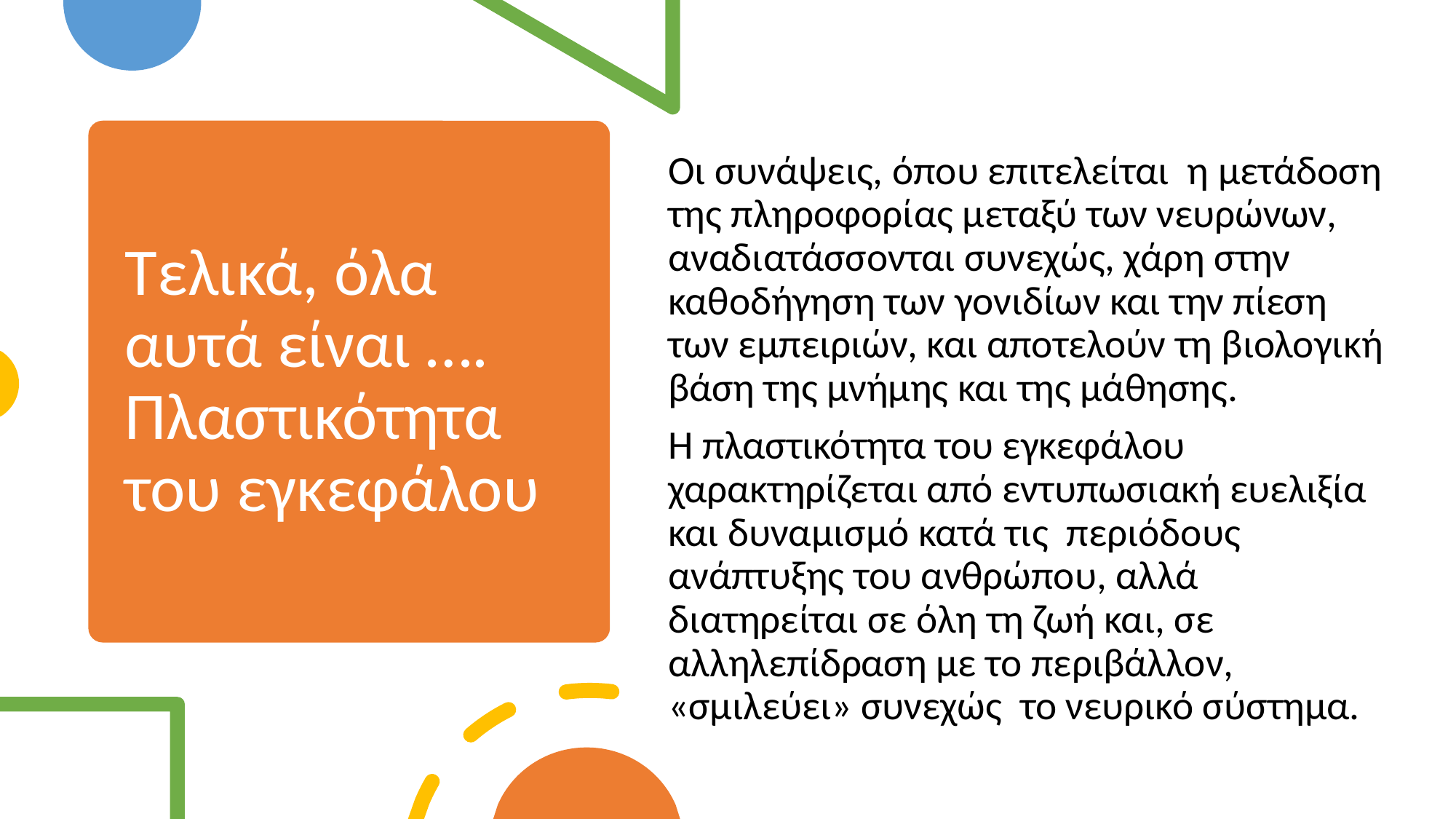

Οι συνάψεις, όπου επιτελείται  η μετάδοση της πληροφορίας μεταξύ των νευρώνων, αναδιατάσσονται συνεχώς, χάρη στην καθοδήγηση των γονιδίων και την πίεση των εμπειριών, και αποτελούν τη βιολογική βάση της μνήμης και της μάθησης.
Η πλαστικότητα του εγκεφάλου χαρακτηρίζεται από εντυπωσιακή ευελιξία και δυναμισμό κατά τις  περιόδους  ανάπτυξης του ανθρώπου, αλλά διατηρείται σε όλη τη ζωή και, σε αλληλεπίδραση με το περιβάλλον, «σμιλεύει» συνεχώς  το νευρικό σύστημα.

# Τελικά, όλα αυτά είναι …. Πλαστικότητα του εγκεφάλου

63